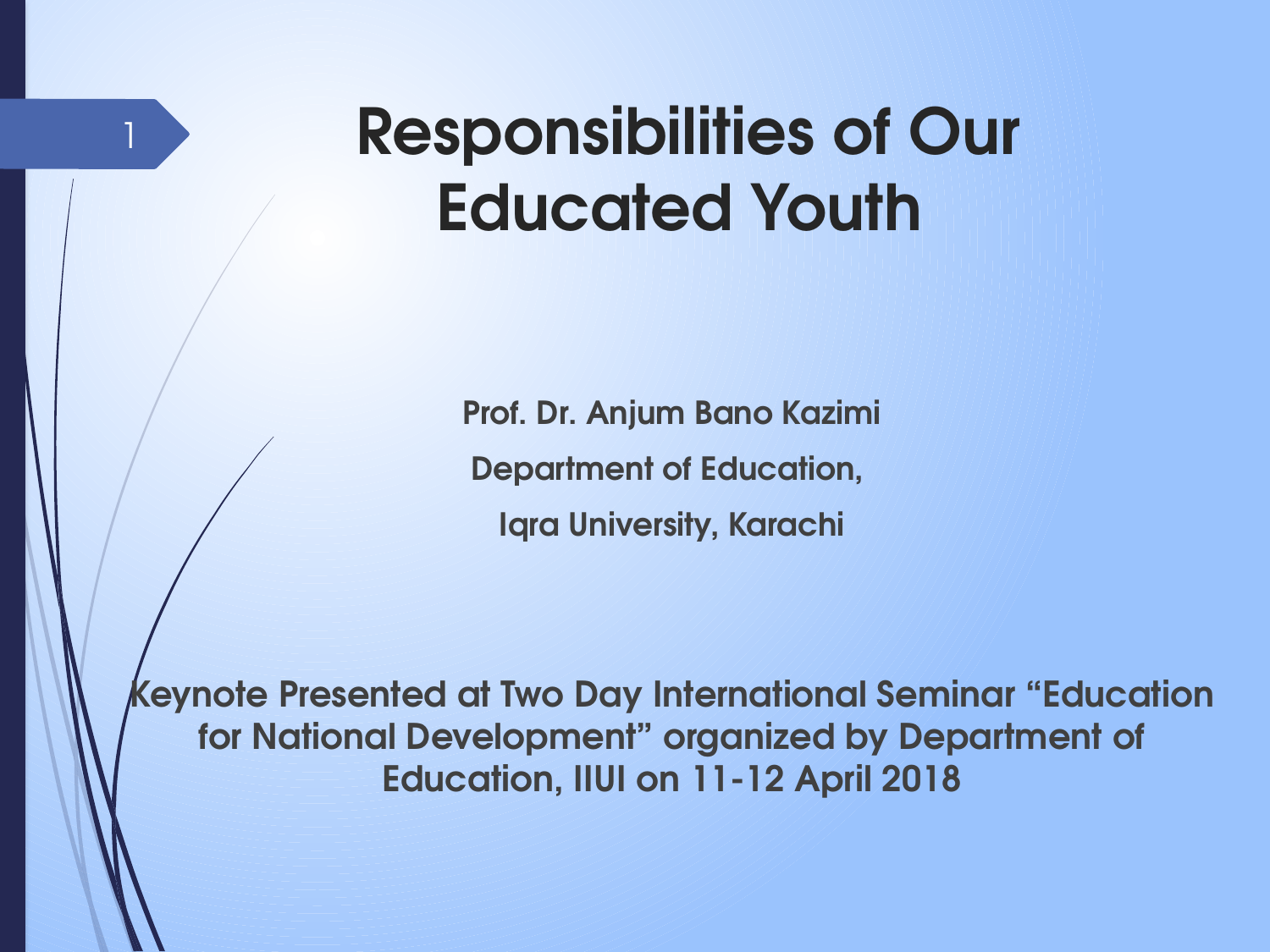

# Responsibilities of Our Educated Youth
1

Prof. Dr. Anjum Bano Kazimi
Department of Education,
Iqra University, Karachi

Keynote Presented at Two Day International Seminar “Education for National Development” organized by Department of Education, IIUI on 11-12 April 2018